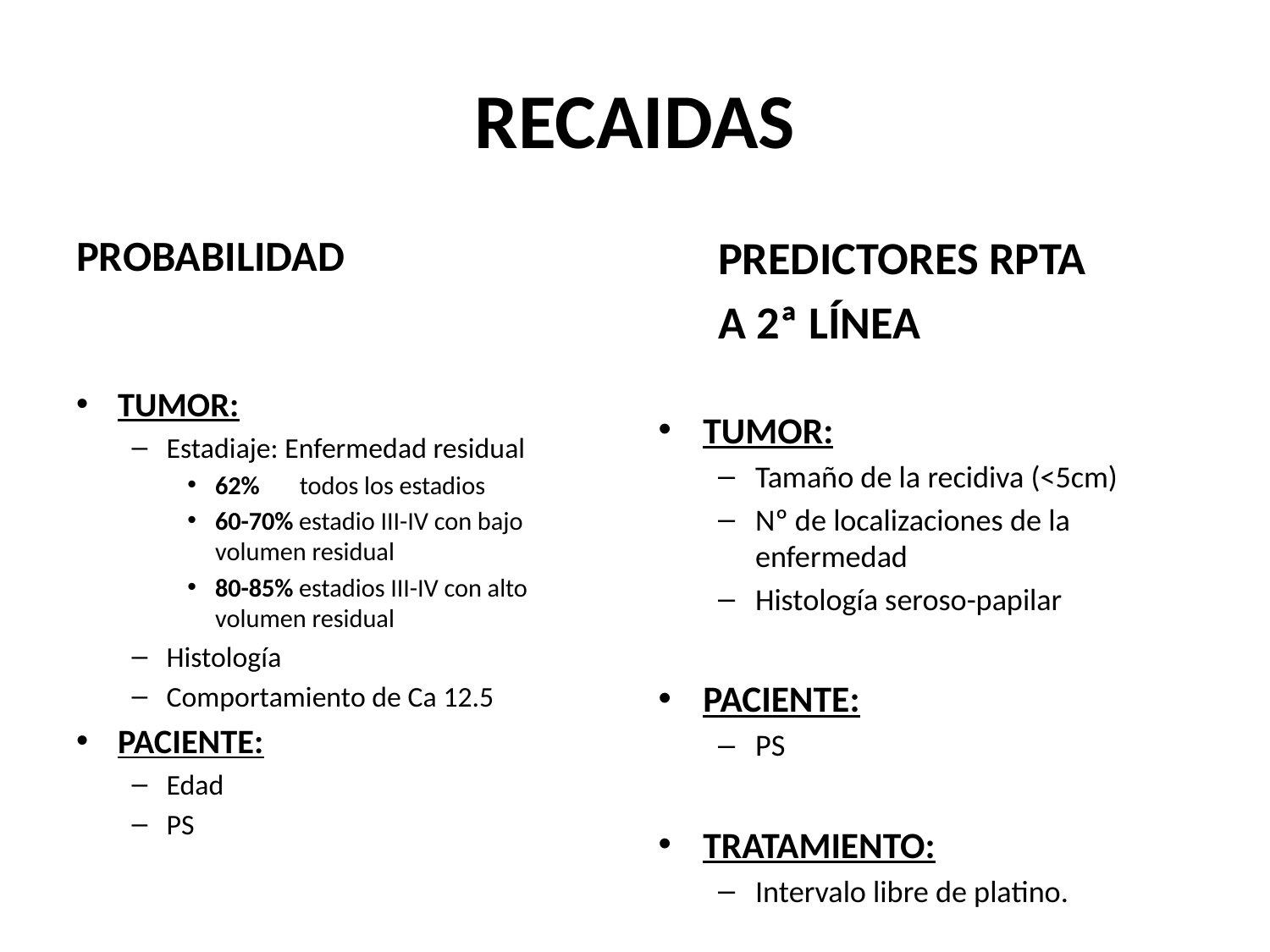

# RECAIDAS
PROBABILIDAD

TUMOR:
Estadiaje: Enfermedad residual
62%       todos los estadios
60-70% estadio III-IV con bajo volumen residual
80-85% estadios III-IV con alto volumen residual
Histología
Comportamiento de Ca 12.5
PACIENTE:
Edad
PS

PREDICTORES RPTA
A 2ª LÍNEA

TUMOR:
Tamaño de la recidiva (<5cm)
Nº de localizaciones de la enfermedad
Histología seroso-papilar

PACIENTE:
PS

TRATAMIENTO:
Intervalo libre de platino.